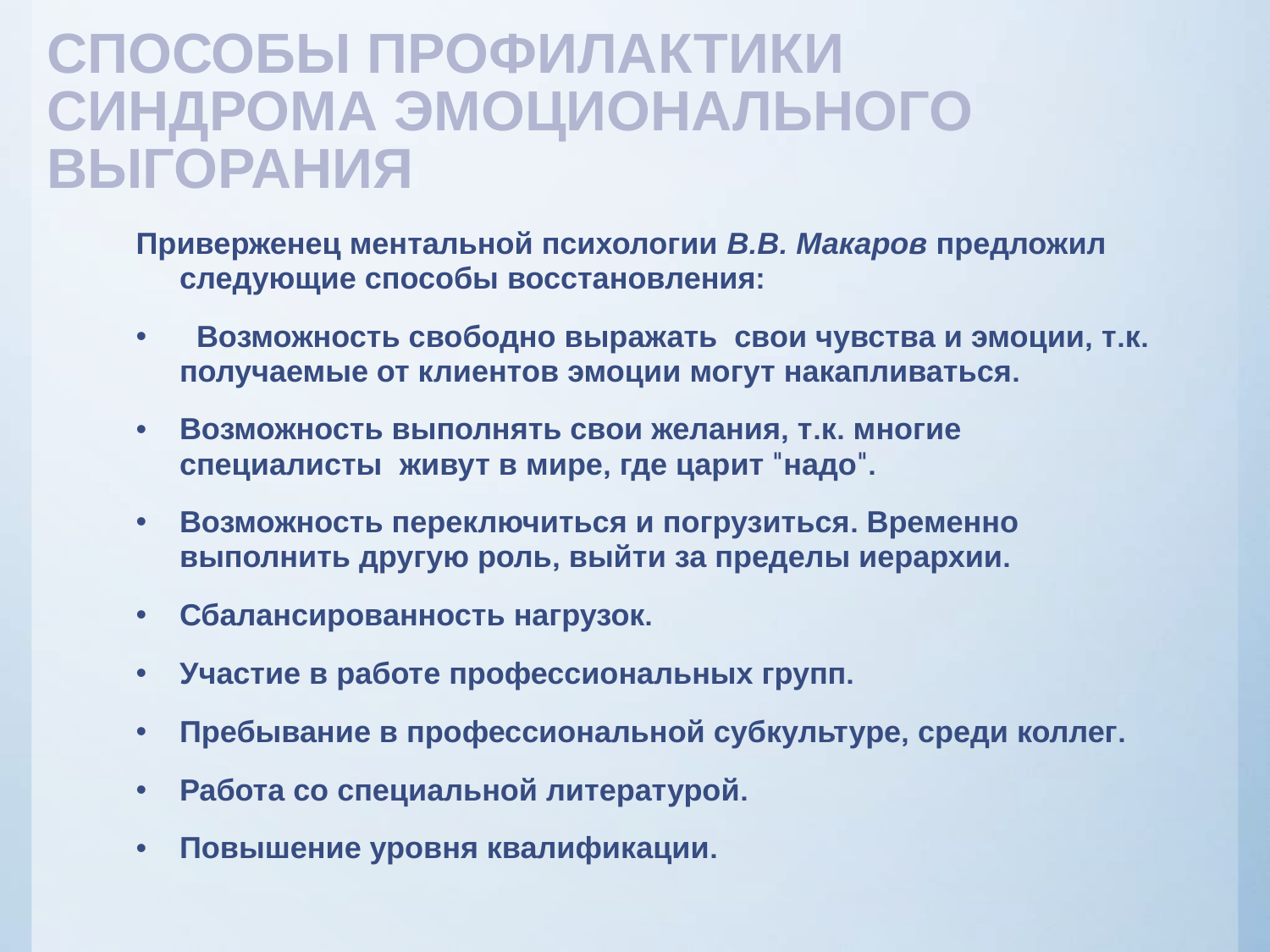

# СПОСОБЫ ПРОФИЛАКТИКИ СИНДРОМА ЭМОЦИОНАЛЬНОГО ВЫГОРАНИЯ
Приверженец ментальной психологии В.В. Макаров предложил следующие способы восстановления:
  Возможность свободно выражать  свои чувства и эмоции, т.к.
получаемые от клиентов эмоции могут накапливаться.
Возможность выполнять свои желания, т.к. многие специалисты  живут в мире, где царит "надо".
Возможность переключиться и погрузиться. Временно выполнить другую роль, выйти за пределы иерархии.
Сбалансированность нагрузок.
Участие в работе профессиональных групп.
Пребывание в профессиональной субкультуре, среди коллег.
Работа со специальной литературой.
Повышение уровня квалификации.